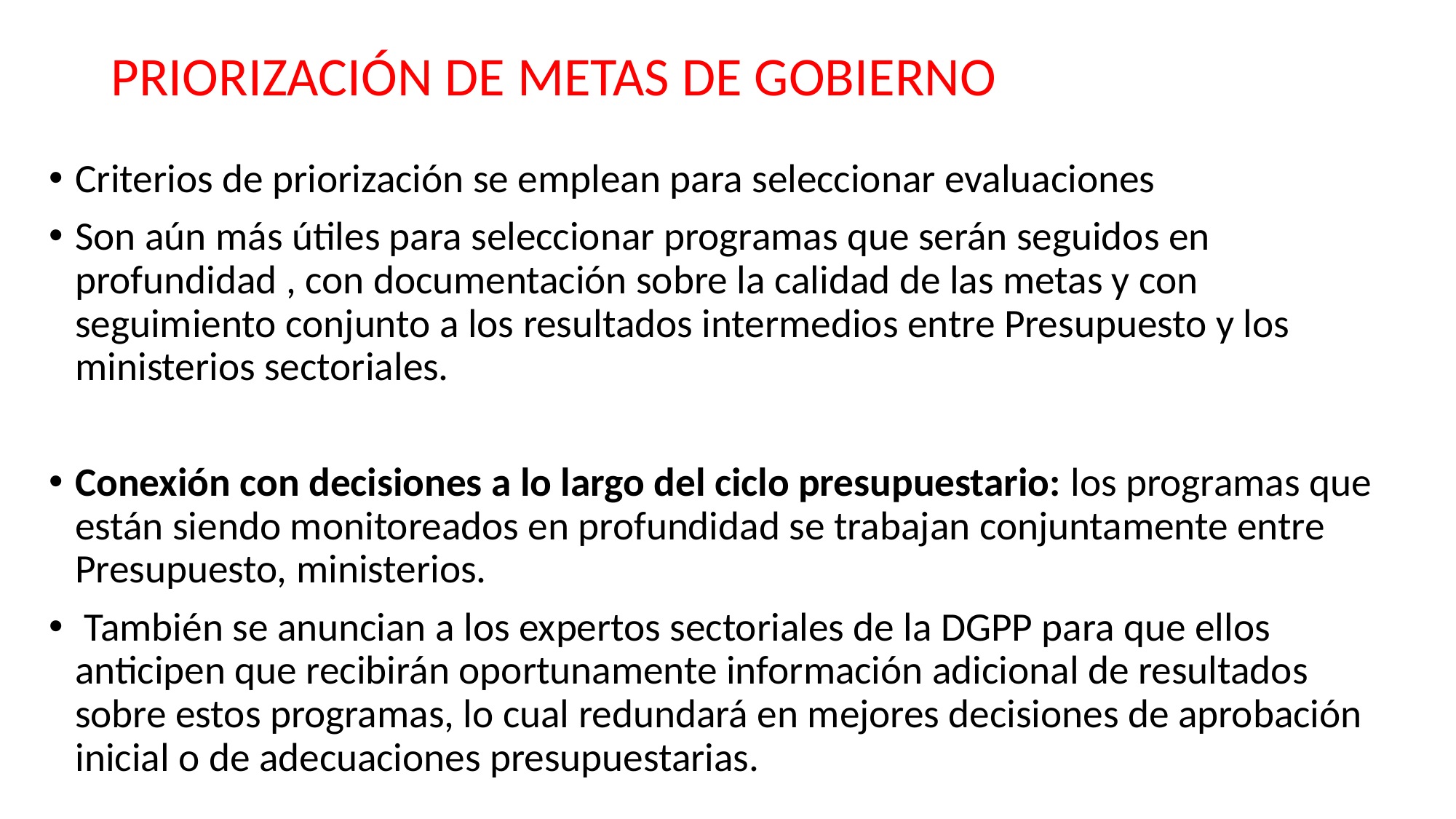

# PRIORIZACIÓN DE METAS DE GOBIERNO
Criterios de priorización se emplean para seleccionar evaluaciones
Son aún más útiles para seleccionar programas que serán seguidos en  profundidad , con documentación sobre la calidad de las metas y con seguimiento conjunto a los resultados intermedios entre Presupuesto y los ministerios sectoriales.

Conexión con decisiones a lo largo del ciclo presupuestario: los programas que están siendo monitoreados en profundidad se trabajan conjuntamente entre Presupuesto, ministerios.
 También se anuncian a los expertos sectoriales de la DGPP para que ellos anticipen que recibirán oportunamente información adicional de resultados sobre estos programas, lo cual redundará en mejores decisiones de aprobación inicial o de adecuaciones presupuestarias.